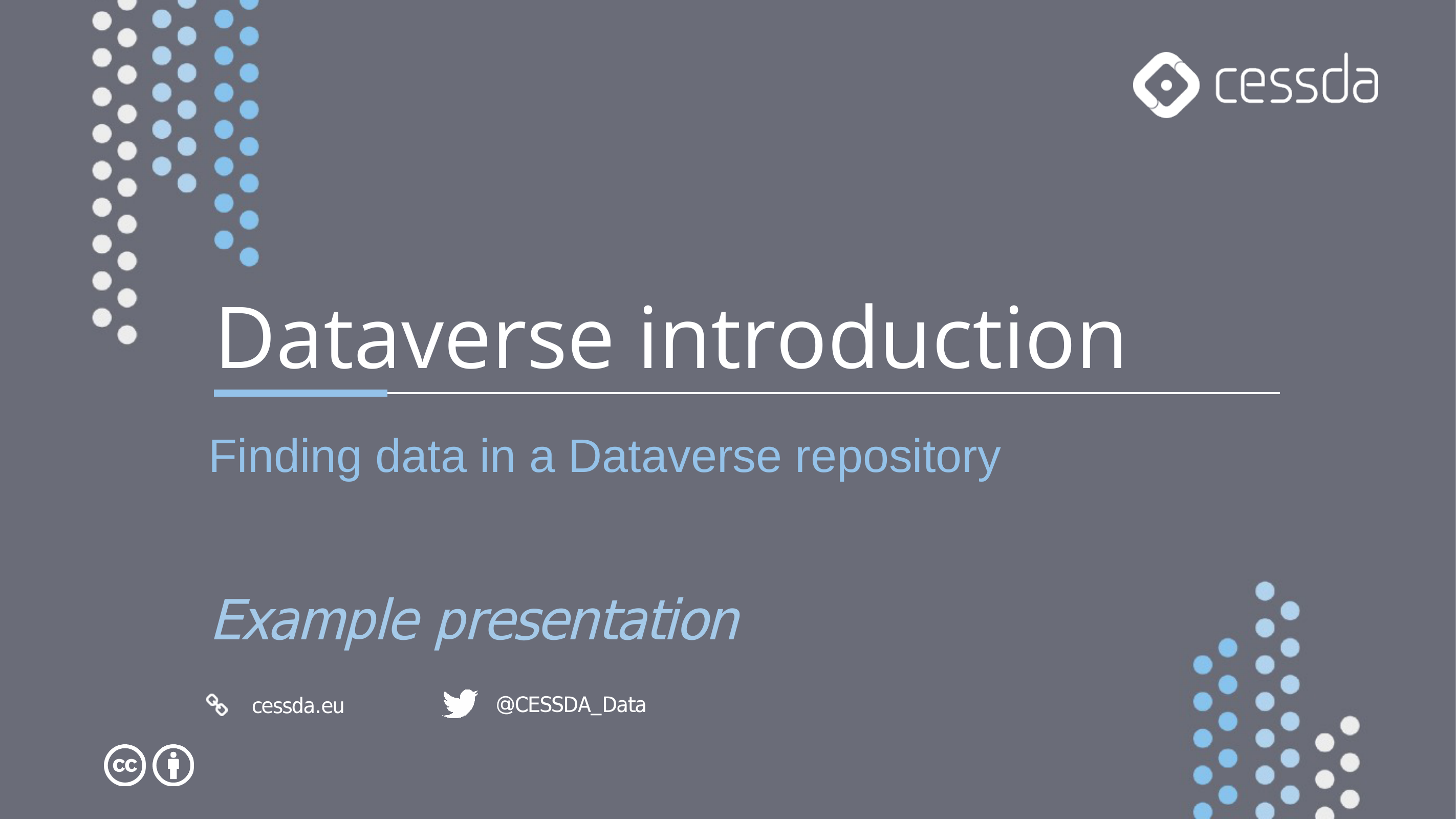

Dataverse introduction
Finding data in a Dataverse repository

Example presentation